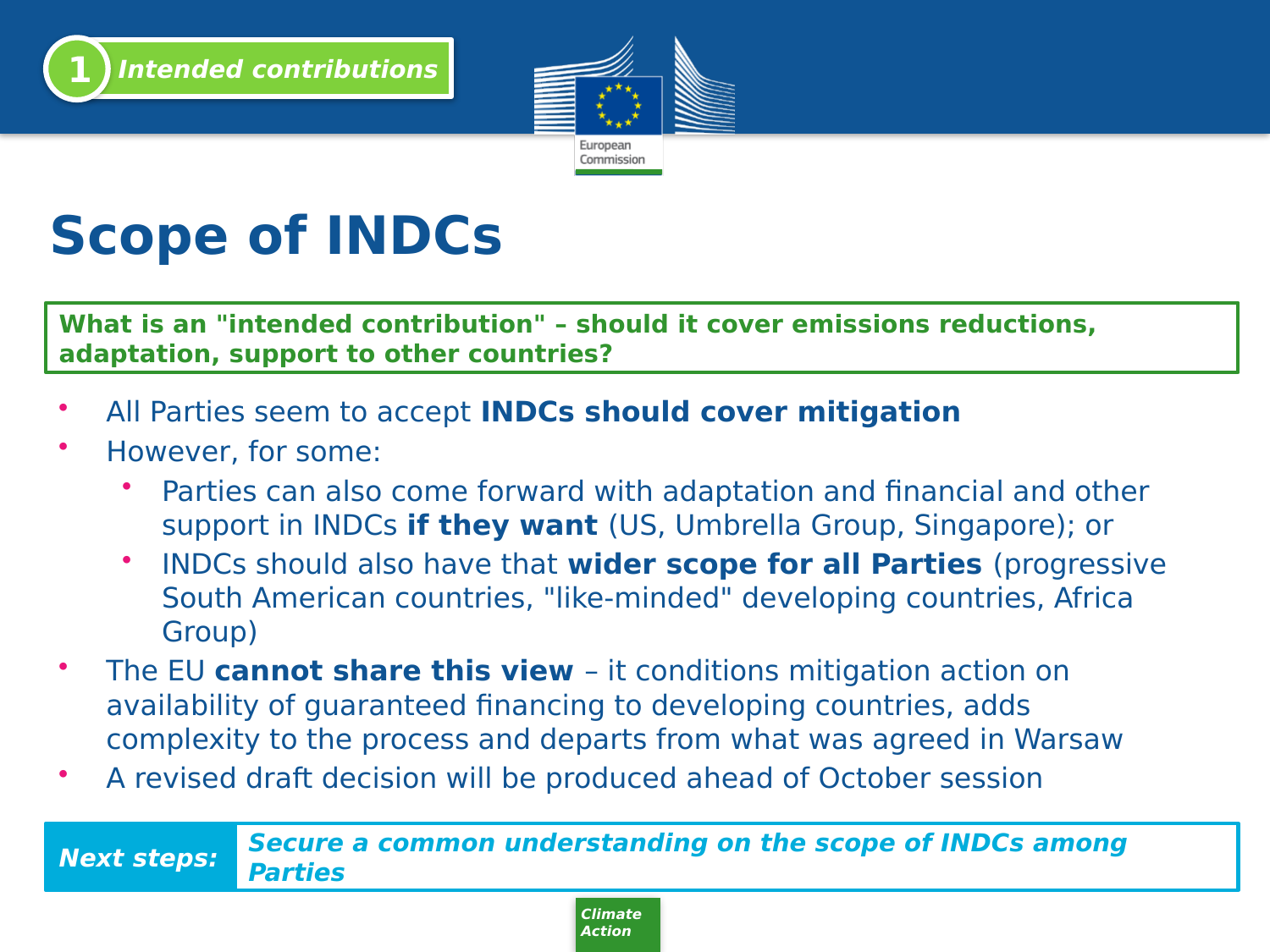

1
Intended contributions
# Scope of INDCs
What is an "intended contribution" – should it cover emissions reductions, adaptation, support to other countries?
All Parties seem to accept INDCs should cover mitigation
However, for some:
Parties can also come forward with adaptation and financial and other support in INDCs if they want (US, Umbrella Group, Singapore); or
INDCs should also have that wider scope for all Parties (progressive South American countries, "like-minded" developing countries, Africa Group)
The EU cannot share this view – it conditions mitigation action on availability of guaranteed financing to developing countries, adds complexity to the process and departs from what was agreed in Warsaw
A revised draft decision will be produced ahead of October session
Next steps:
Secure a common understanding on the scope of INDCs among Parties